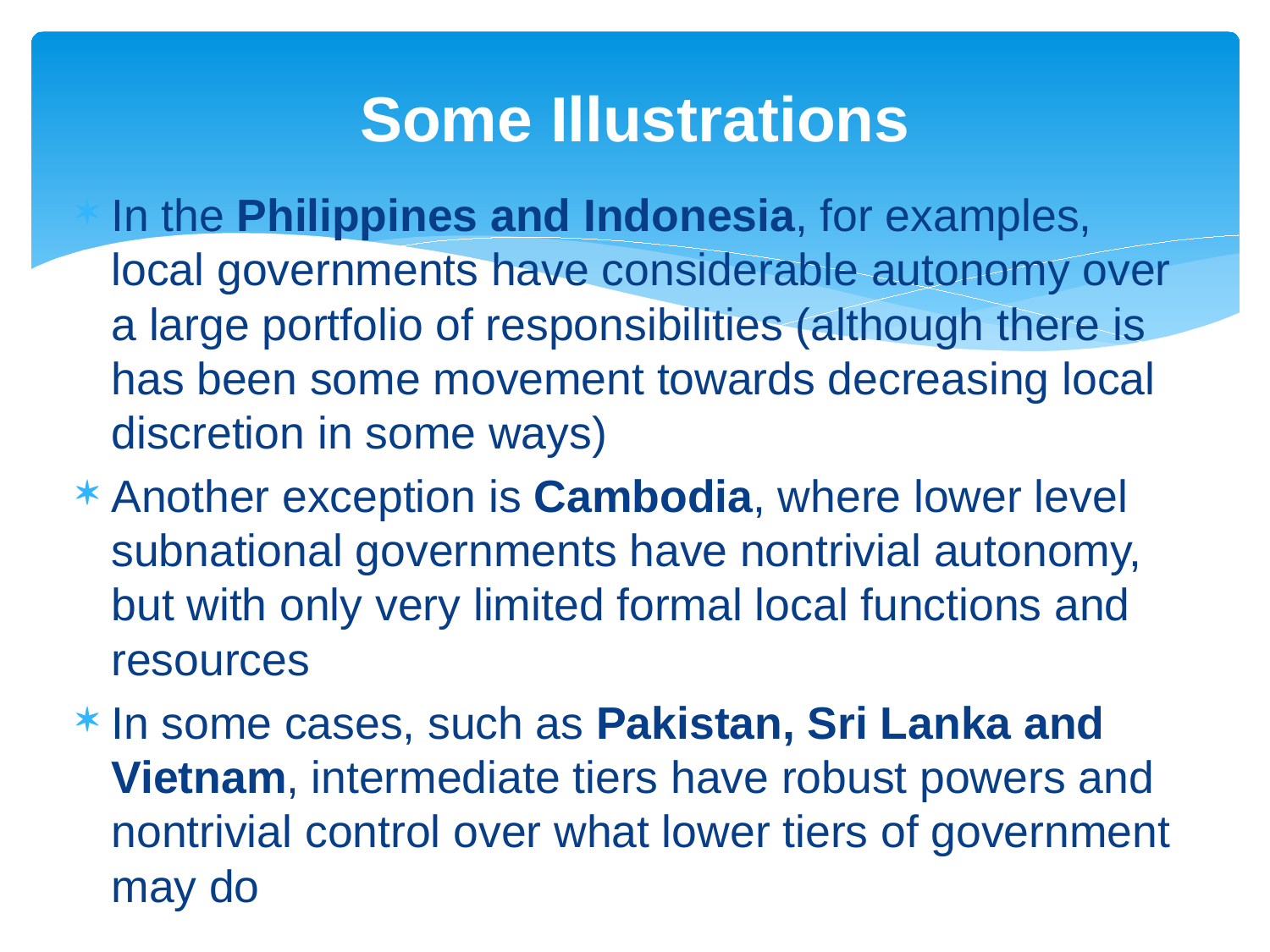

# Some Illustrations
In the Philippines and Indonesia, for examples, local governments have considerable autonomy over a large portfolio of responsibilities (although there is has been some movement towards decreasing local discretion in some ways)
Another exception is Cambodia, where lower level subnational governments have nontrivial autonomy, but with only very limited formal local functions and resources
In some cases, such as Pakistan, Sri Lanka and Vietnam, intermediate tiers have robust powers and nontrivial control over what lower tiers of government may do